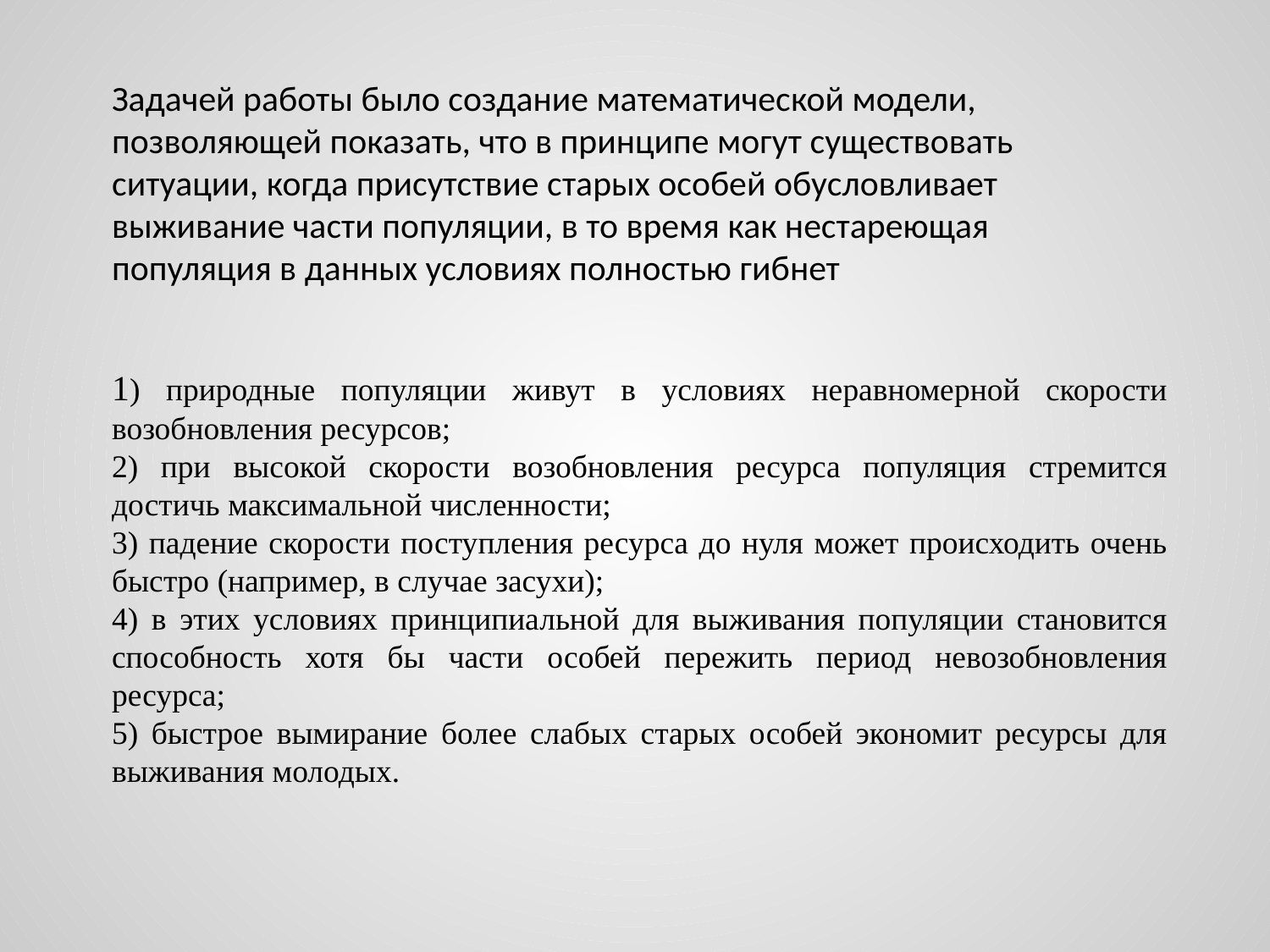

Задачей работы было создание математической модели, позволяющей показать, что в принципе могут существовать ситуации, когда присутствие старых особей обусловливает выживание части популяции, в то время как нестареющая популяция в данных условиях полностью гибнет
1) природные популяции живут в условиях неравномерной скорости возобновления ресурсов;
2) при высокой скорости возобновления ресурса популяция стремится достичь максимальной численности;
3) падение скорости поступления ресурса до нуля может происходить очень быстро (например, в случае засухи);
4) в этих условиях принципиальной для выживания популяции становится способность хотя бы части особей пережить период невозобновления ресурса;
5) быстрое вымирание более слабых старых особей экономит ресурсы для выживания молодых.